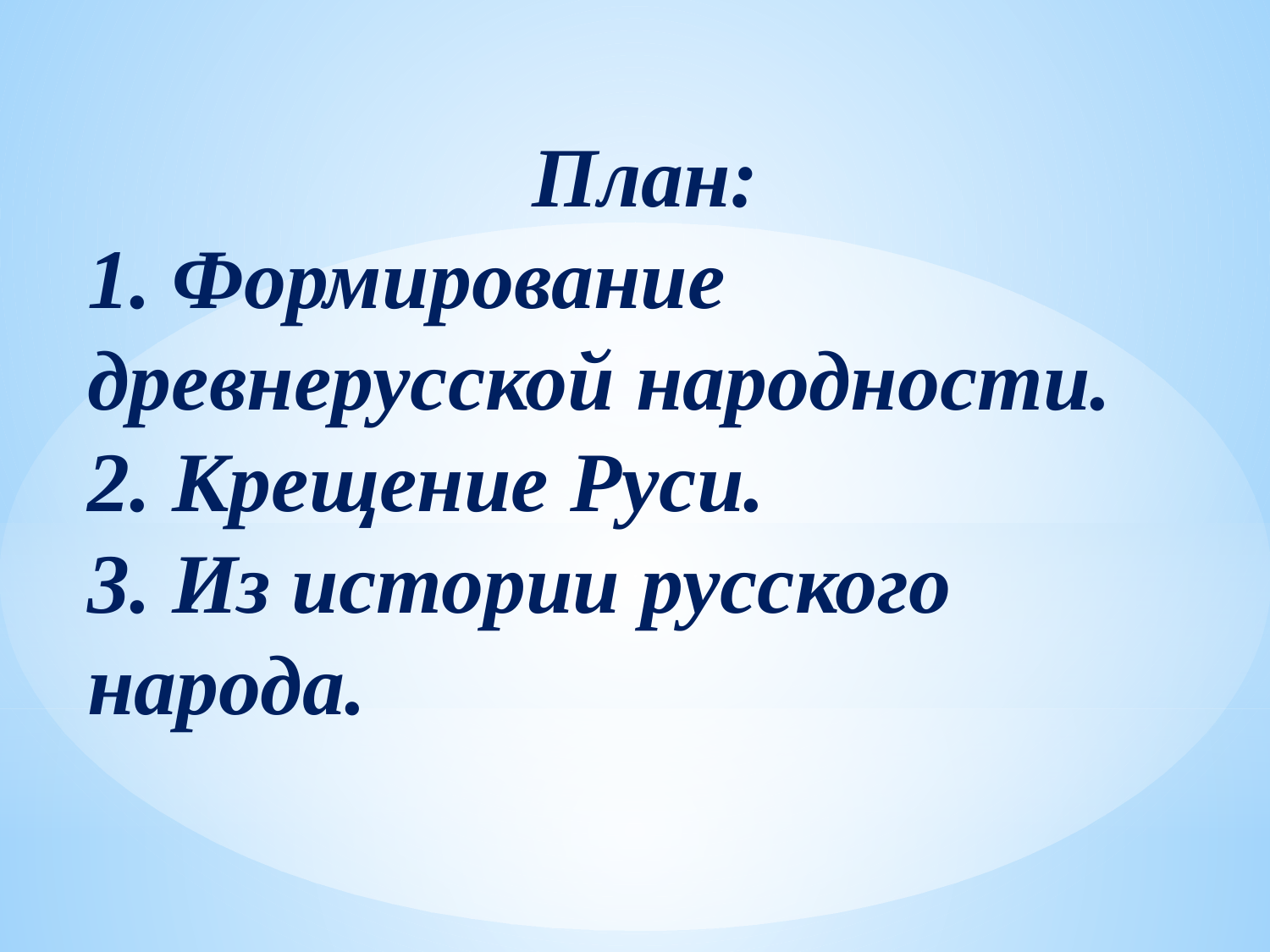

План:
1. Формирование древнерусской народности.
2. Крещение Руси.
3. Из истории русского народа.